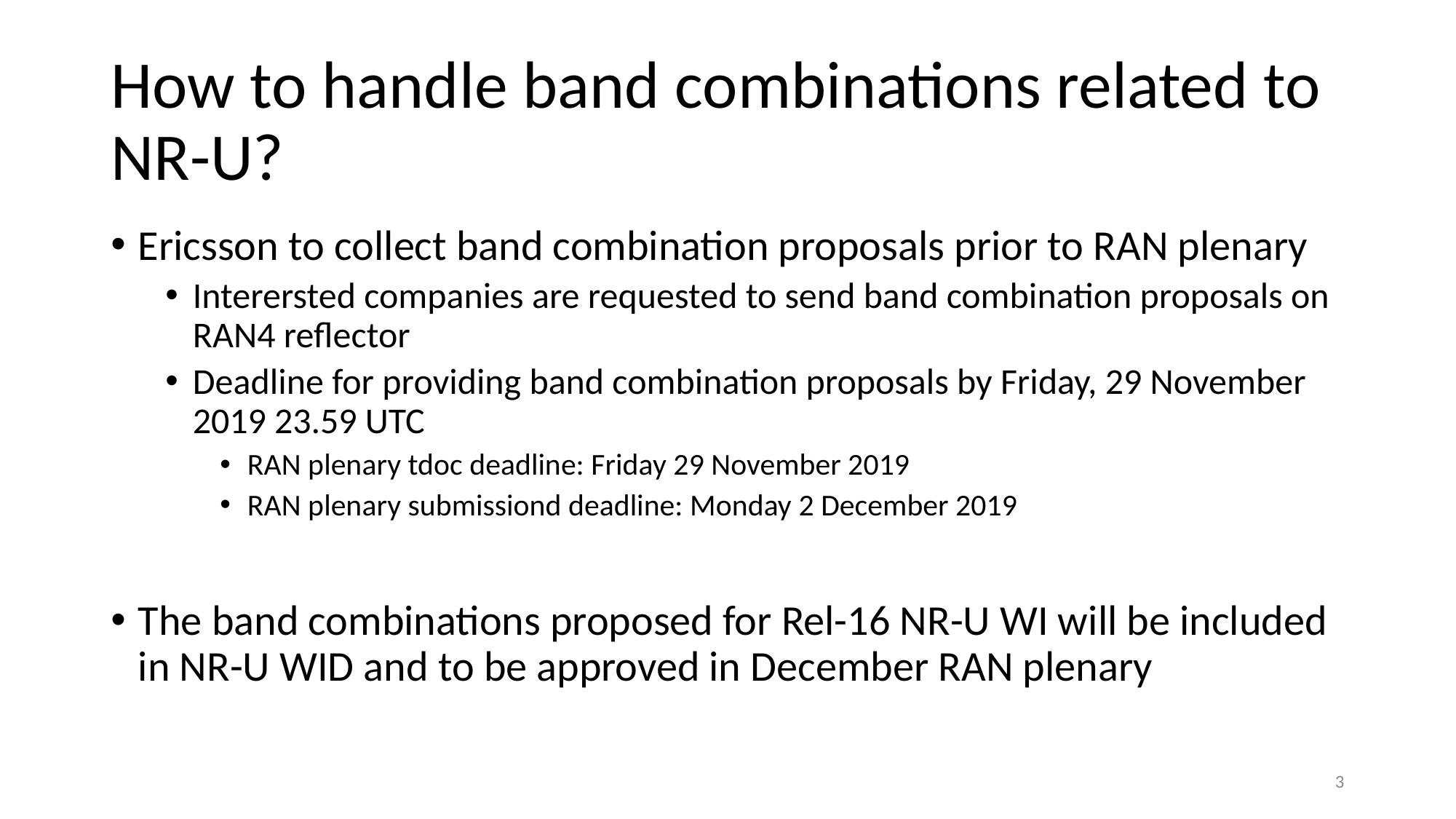

# How to handle band combinations related to NR-U?
Ericsson to collect band combination proposals prior to RAN plenary
Interersted companies are requested to send band combination proposals on RAN4 reflector
Deadline for providing band combination proposals by Friday, 29 November 2019 23.59 UTC
RAN plenary tdoc deadline: Friday 29 November 2019
RAN plenary submissiond deadline: Monday 2 December 2019

The band combinations proposed for Rel-16 NR-U WI will be included in NR-U WID and to be approved in December RAN plenary
3